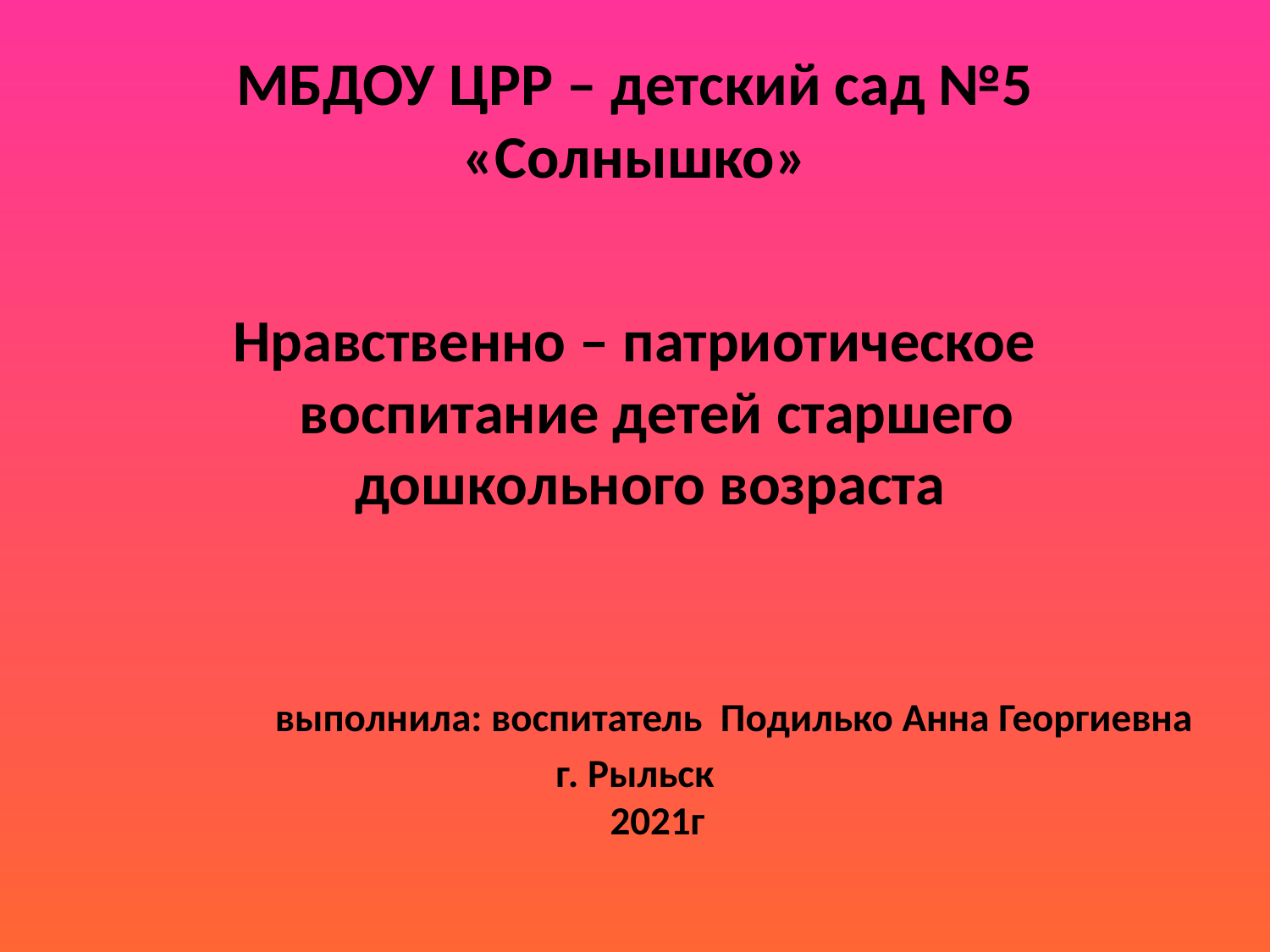

# МБДОУ ЦРР – детский сад №5 «Солнышко»
Нравственно – патриотическое воспитание детей старшего дошкольного возраста

выполнила: воспитатель  Подилько Анна Георгиевна
г. Рыльск
2021г